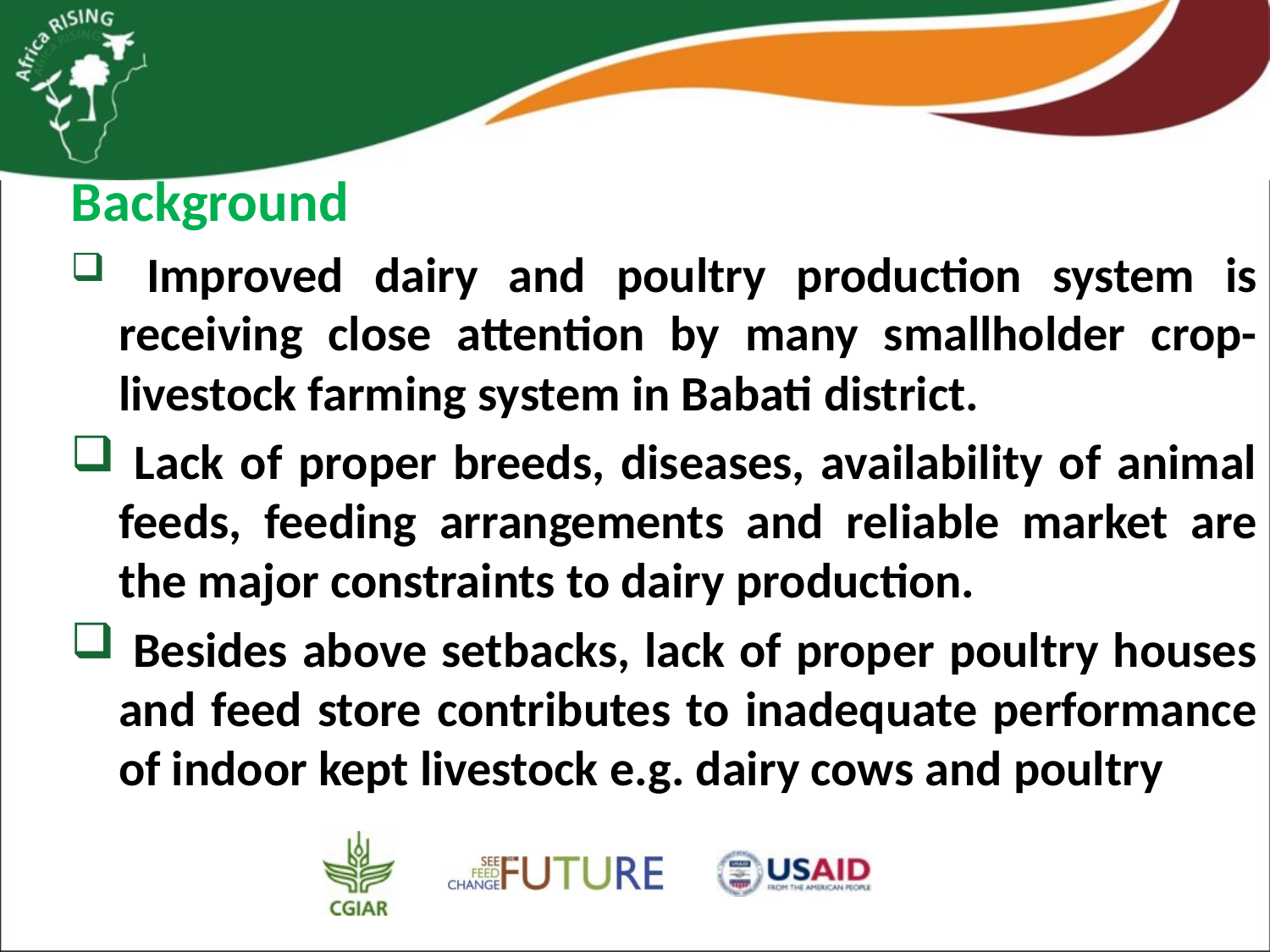

Background
 Improved dairy and poultry production system is receiving close attention by many smallholder crop-livestock farming system in Babati district.
 Lack of proper breeds, diseases, availability of animal feeds, feeding arrangements and reliable market are the major constraints to dairy production.
 Besides above setbacks, lack of proper poultry houses and feed store contributes to inadequate performance of indoor kept livestock e.g. dairy cows and poultry